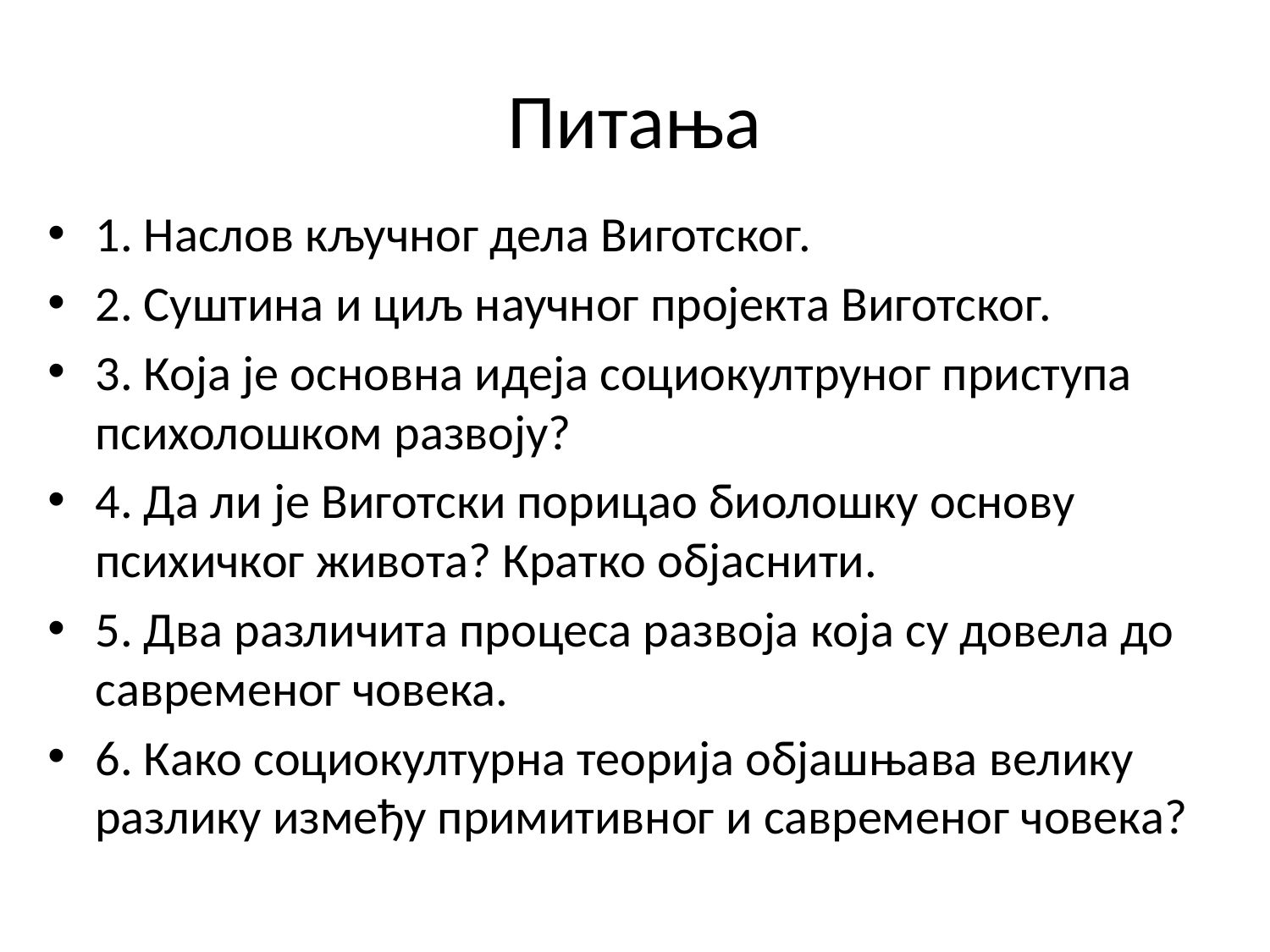

# Питања
1. Наслов кључног дела Виготског.
2. Суштина и циљ научног пројекта Виготског.
3. Која је основна идеја социокултруног приступа психолошком развоју?
4. Да ли је Виготски порицао биолошку основу психичког живота? Кратко објаснити.
5. Два различита процеса развоја која су довела до савременог човека.
6. Како социокултурна теорија објашњава велику разлику између примитивног и савременог човека?